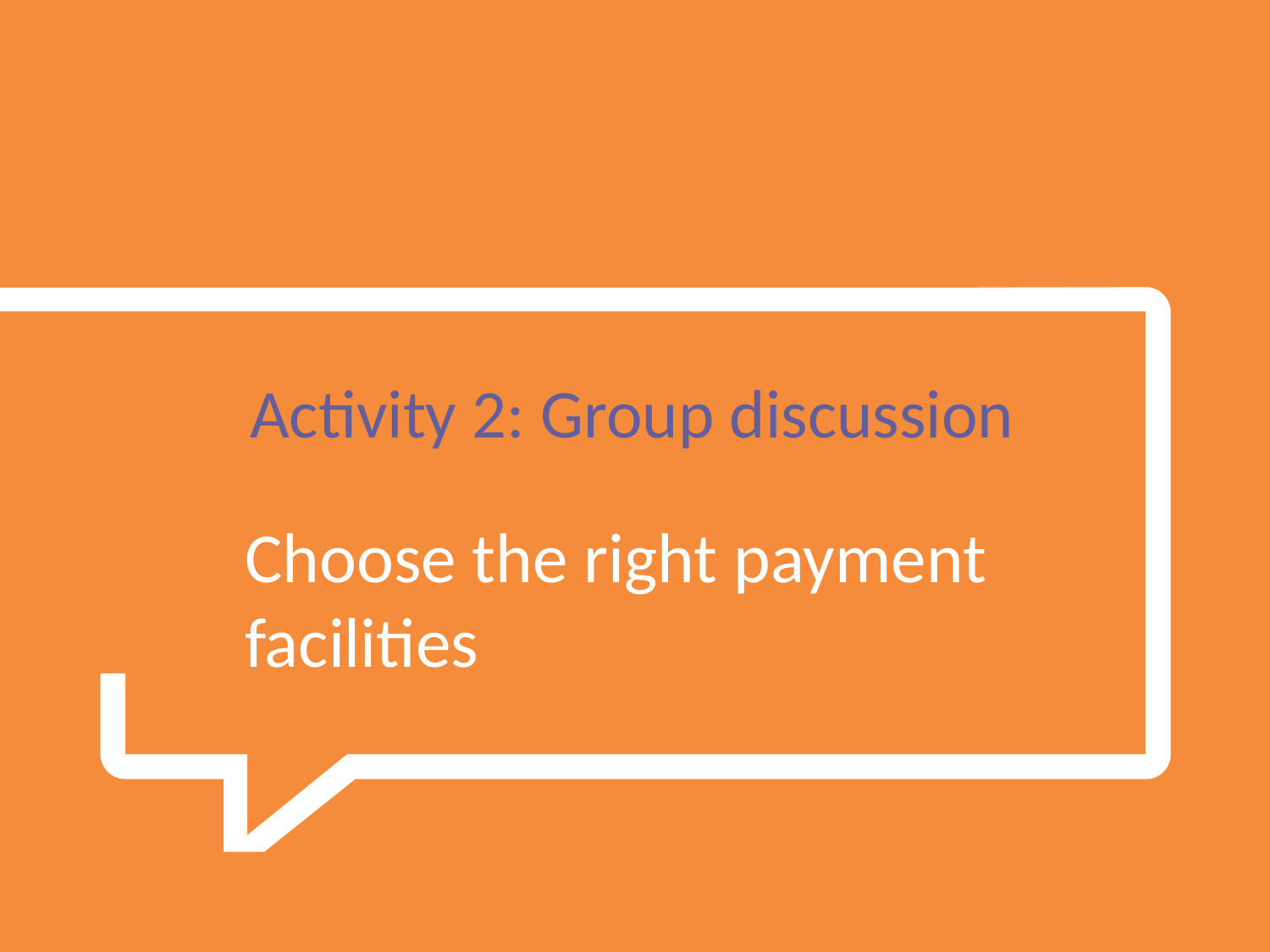

Activity 2: Group discussion
Choose the right payment facilities
6